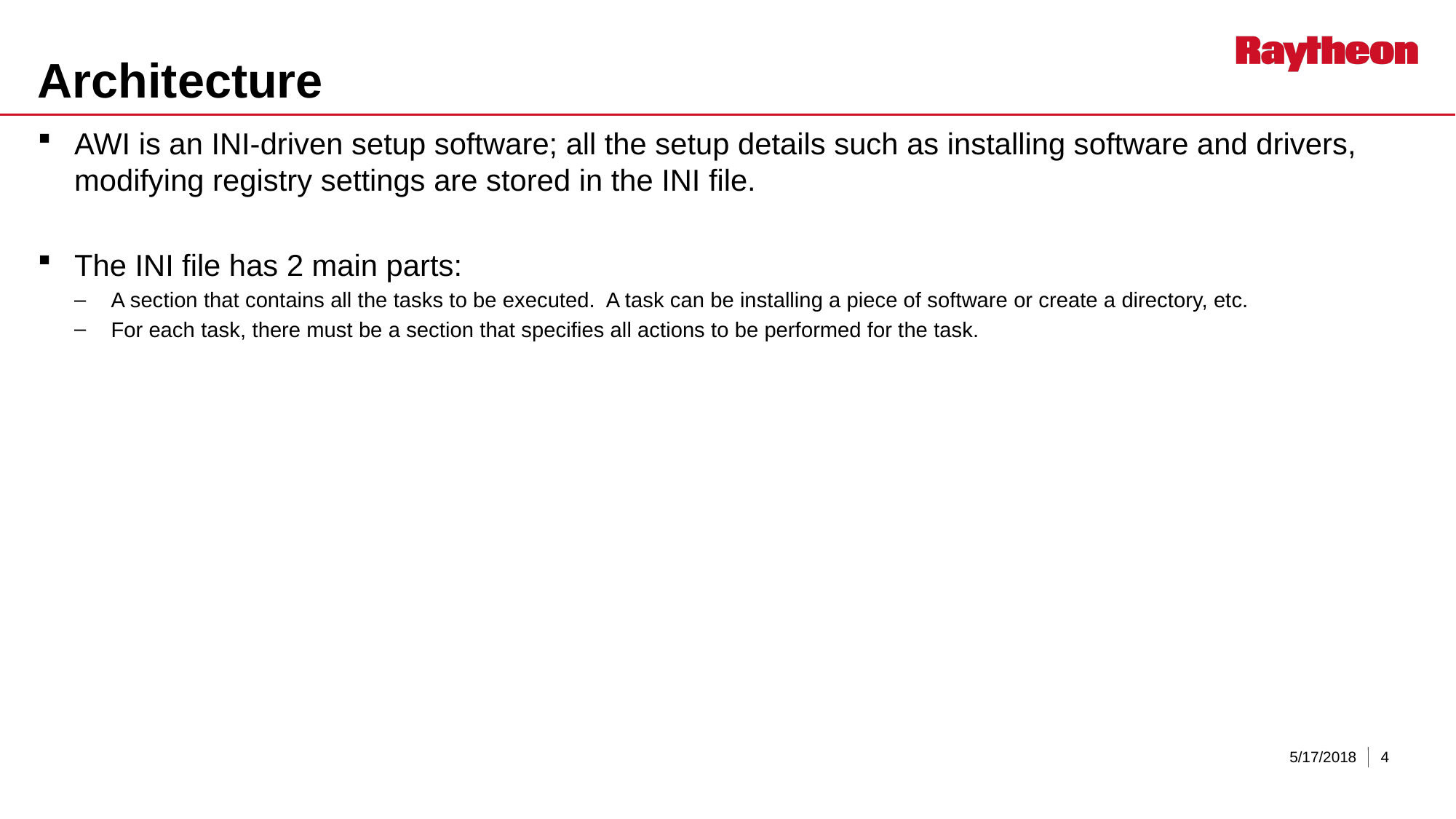

# Architecture
AWI is an INI-driven setup software; all the setup details such as installing software and drivers, modifying registry settings are stored in the INI file.

The INI file has 2 main parts:
A section that contains all the tasks to be executed.  A task can be installing a piece of software or create a directory, etc.
For each task, there must be a section that specifies all actions to be performed for the task.
5/17/2018
4